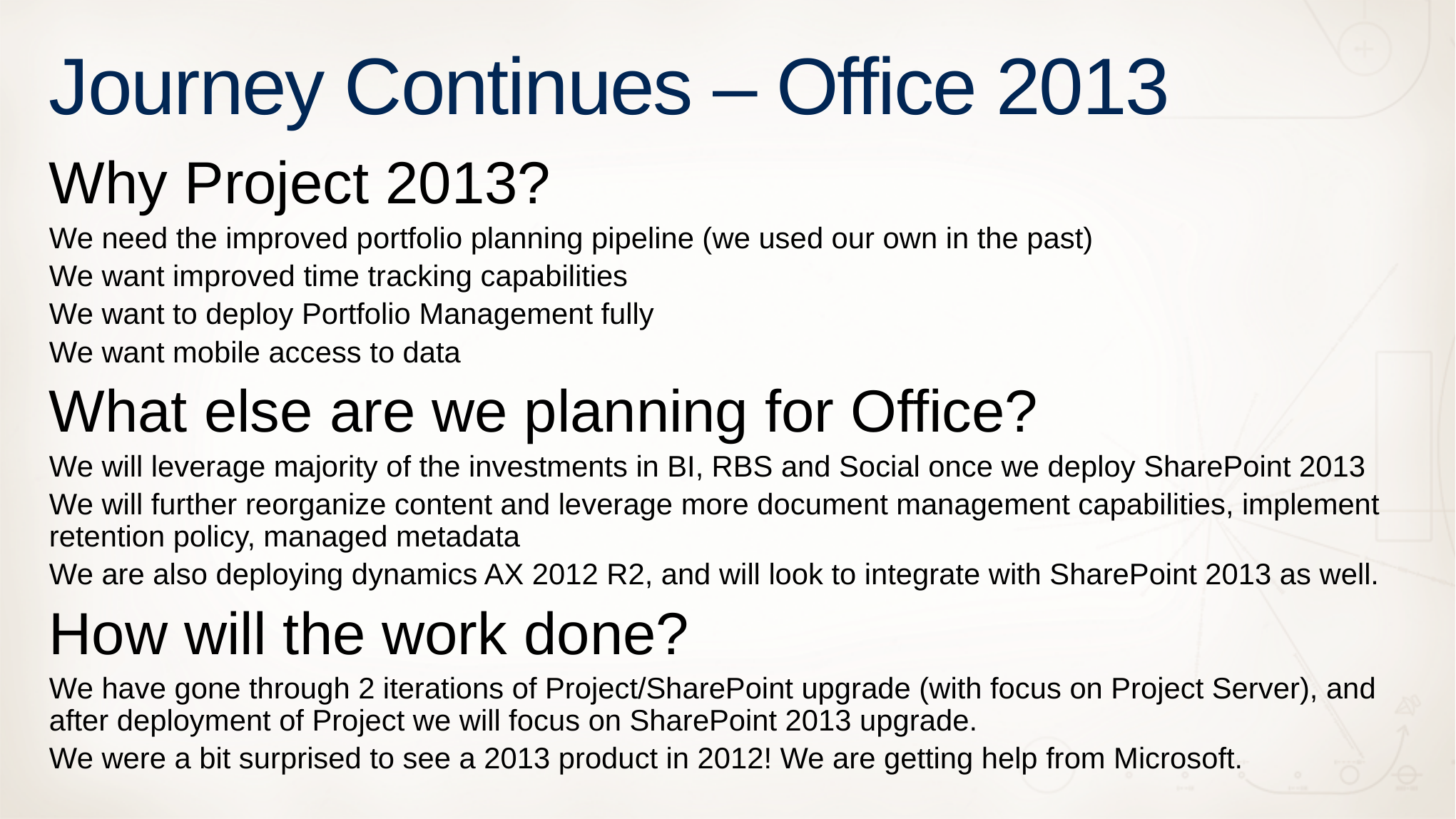

# Journey Continues – Office 2013
Why Project 2013?
We need the improved portfolio planning pipeline (we used our own in the past)
We want improved time tracking capabilities
We want to deploy Portfolio Management fully
We want mobile access to data
What else are we planning for Office?
We will leverage majority of the investments in BI, RBS and Social once we deploy SharePoint 2013
We will further reorganize content and leverage more document management capabilities, implement retention policy, managed metadata
We are also deploying dynamics AX 2012 R2, and will look to integrate with SharePoint 2013 as well.
How will the work done?
We have gone through 2 iterations of Project/SharePoint upgrade (with focus on Project Server), and after deployment of Project we will focus on SharePoint 2013 upgrade.
We were a bit surprised to see a 2013 product in 2012! We are getting help from Microsoft.